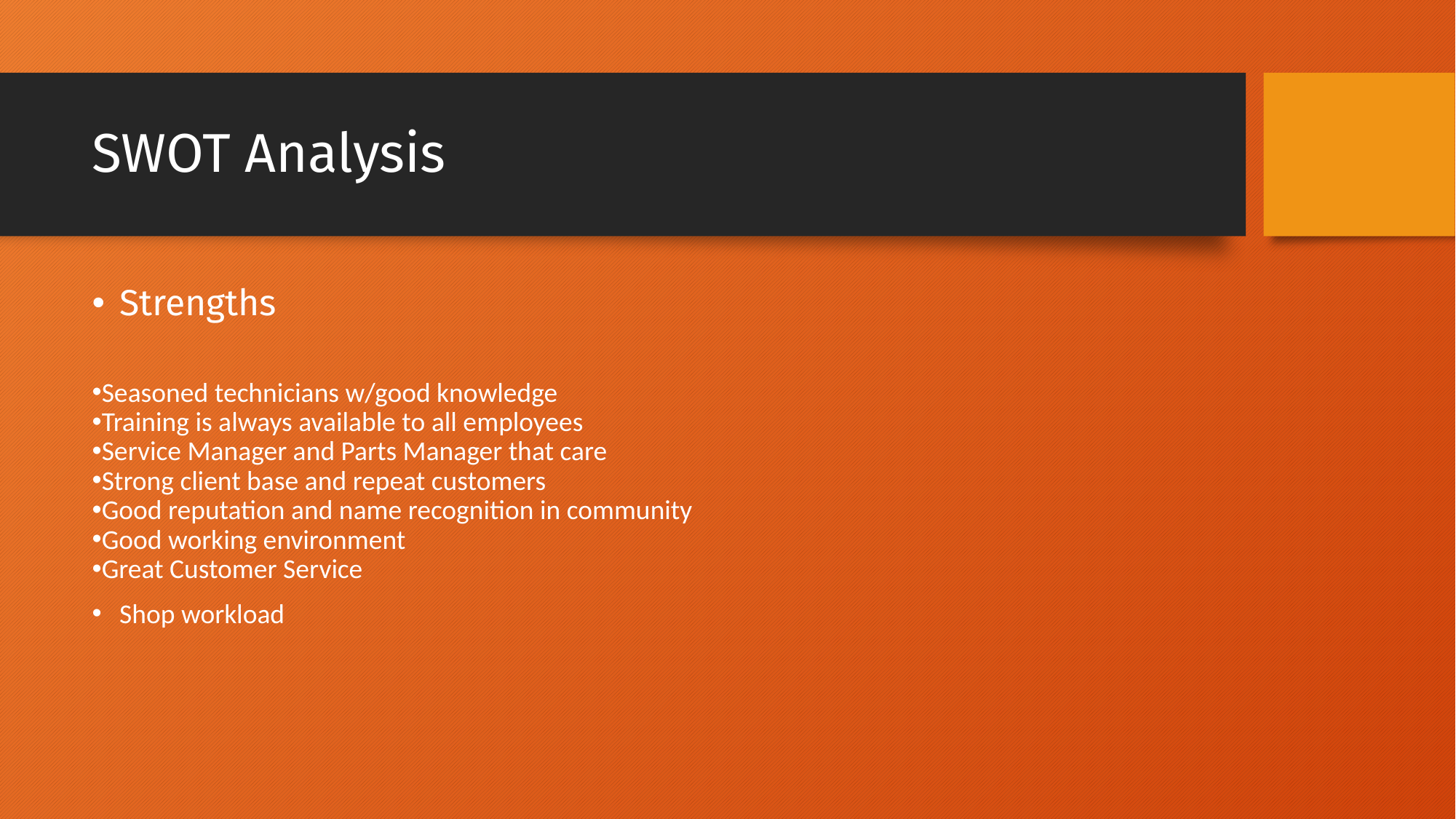

# SWOT Analysis
Strengths

Seasoned technicians w/good knowledge
Training is always available to all employees
Service Manager and Parts Manager that care
Strong client base and repeat customers
Good reputation and name recognition in community
Good working environment
Great Customer Service
Shop workload